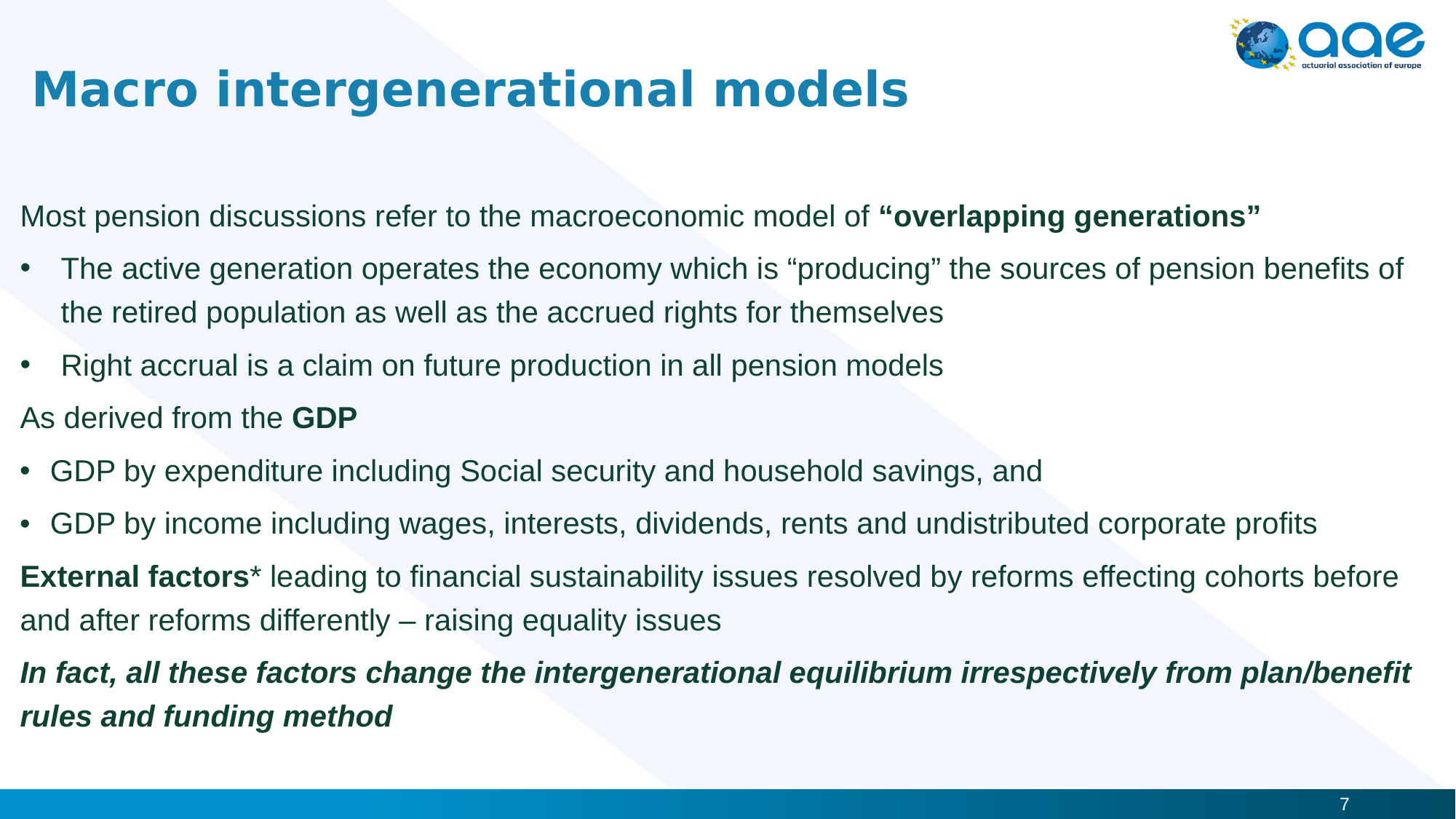

# Macro intergenerational models
Most pension discussions refer to the macroeconomic model of “overlapping generations”
The active generation operates the economy which is “producing” the sources of pension benefits of the retired population as well as the accrued rights for themselves
Right accrual is a claim on future production in all pension models
As derived from the GDP
GDP by expenditure including Social security and household savings, and
GDP by income including wages, interests, dividends, rents and undistributed corporate profits
External factors* leading to financial sustainability issues resolved by reforms effecting cohorts before and after reforms differently – raising equality issues
In fact, all these factors change the intergenerational equilibrium irrespectively from plan/benefit rules and funding method

7